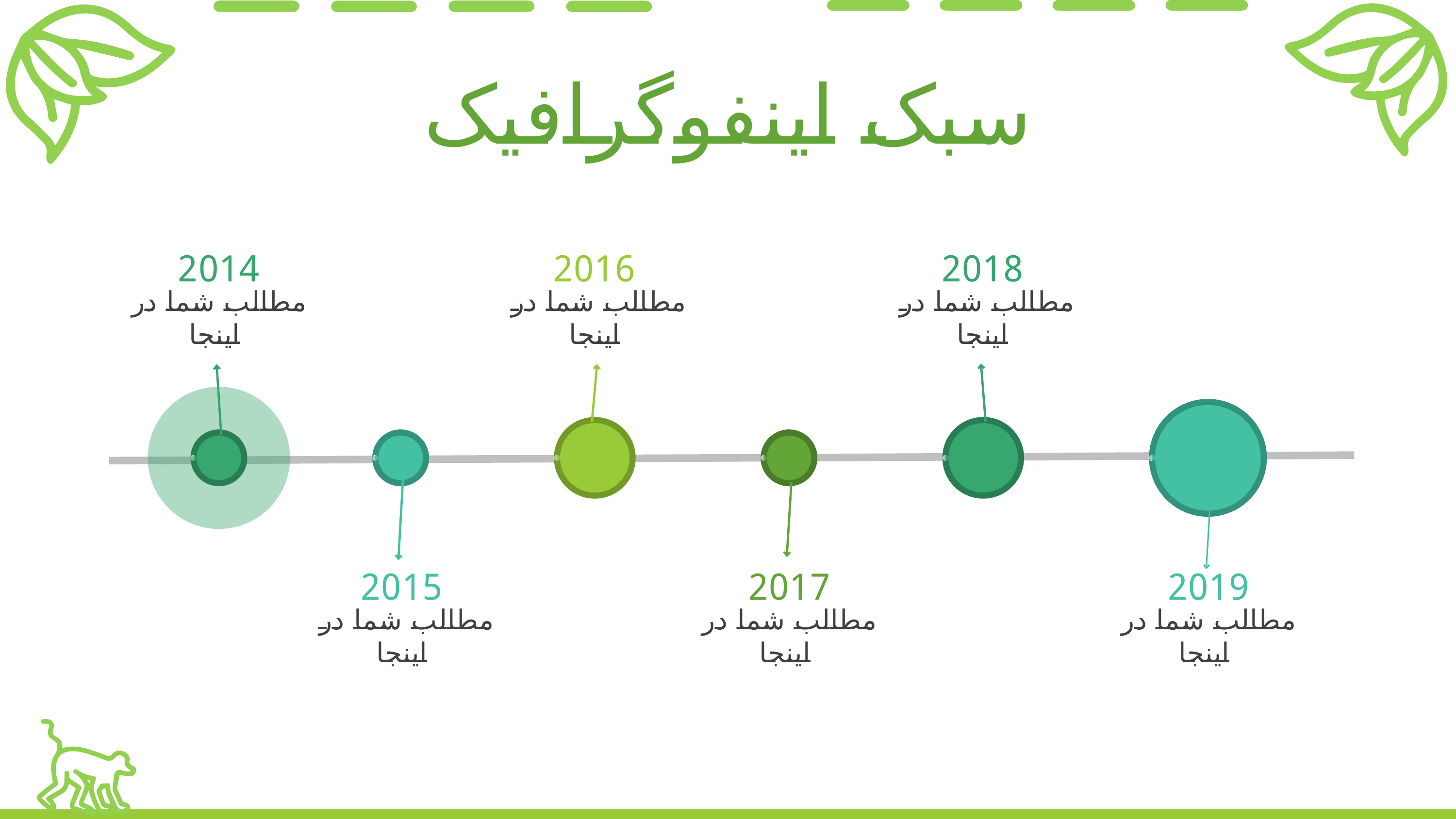

سبک اینفوگرافیک
2014
2016
2018
مطالب شما در
 اینجا
مطالب شما در
اینجا
مطالب شما در
اینجا

2015
2017
2019
مطالب شما در
اینجا
مطالب شما در
 اینجا
مطالب شما در
 اینجا